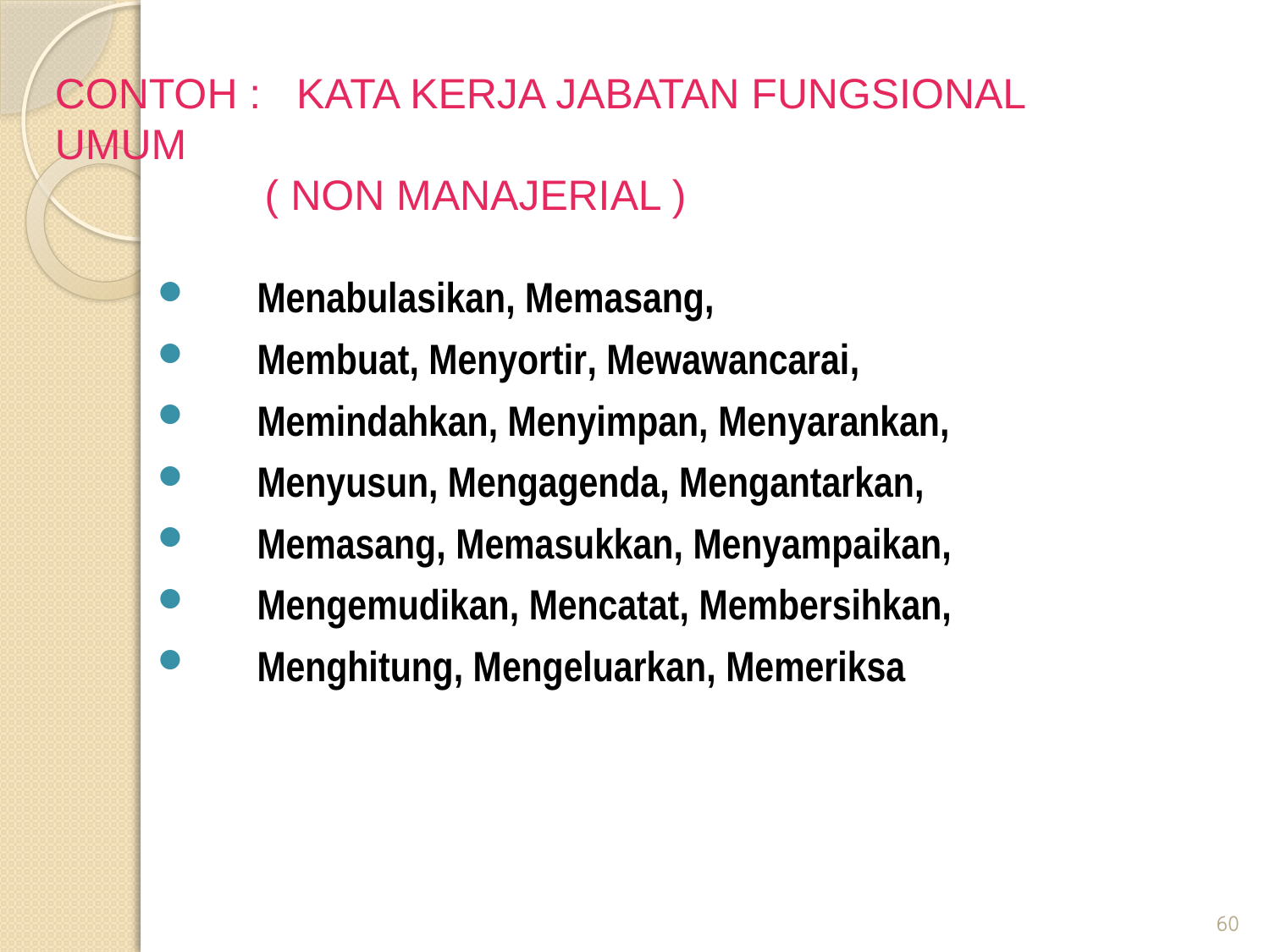

# CONTOH :   KATA KERJA JABATAN FUNGSIONAL UMUM ( NON MANAJERIAL )
Menabulasikan, Memasang,
Membuat, Menyortir, Mewawancarai,
Memindahkan, Menyimpan, Menyarankan,
Menyusun, Mengagenda, Mengantarkan,
Memasang, Memasukkan, Menyampaikan,
Mengemudikan, Mencatat, Membersihkan,
Menghitung, Mengeluarkan, Memeriksa
60